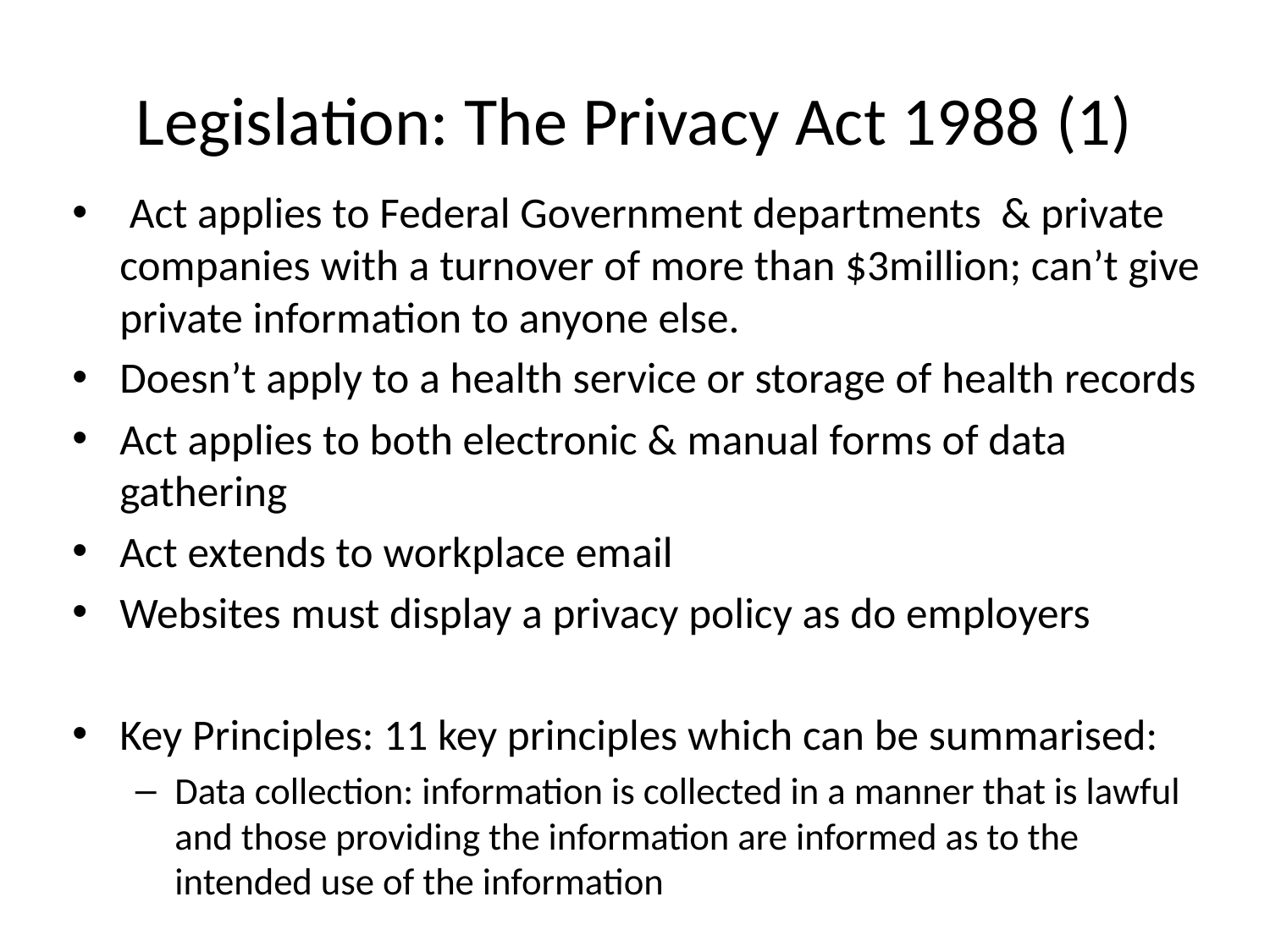

# Legislation: The Privacy Act 1988 (1)
 Act applies to Federal Government departments  & private companies with a turnover of more than $3million; can’t give private information to anyone else.
Doesn’t apply to a health service or storage of health records
Act applies to both electronic & manual forms of data gathering
Act extends to workplace email
Websites must display a privacy policy as do employers

Key Principles: 11 key principles which can be summarised:
Data collection: information is collected in a manner that is lawful and those providing the information are informed as to the intended use of the information